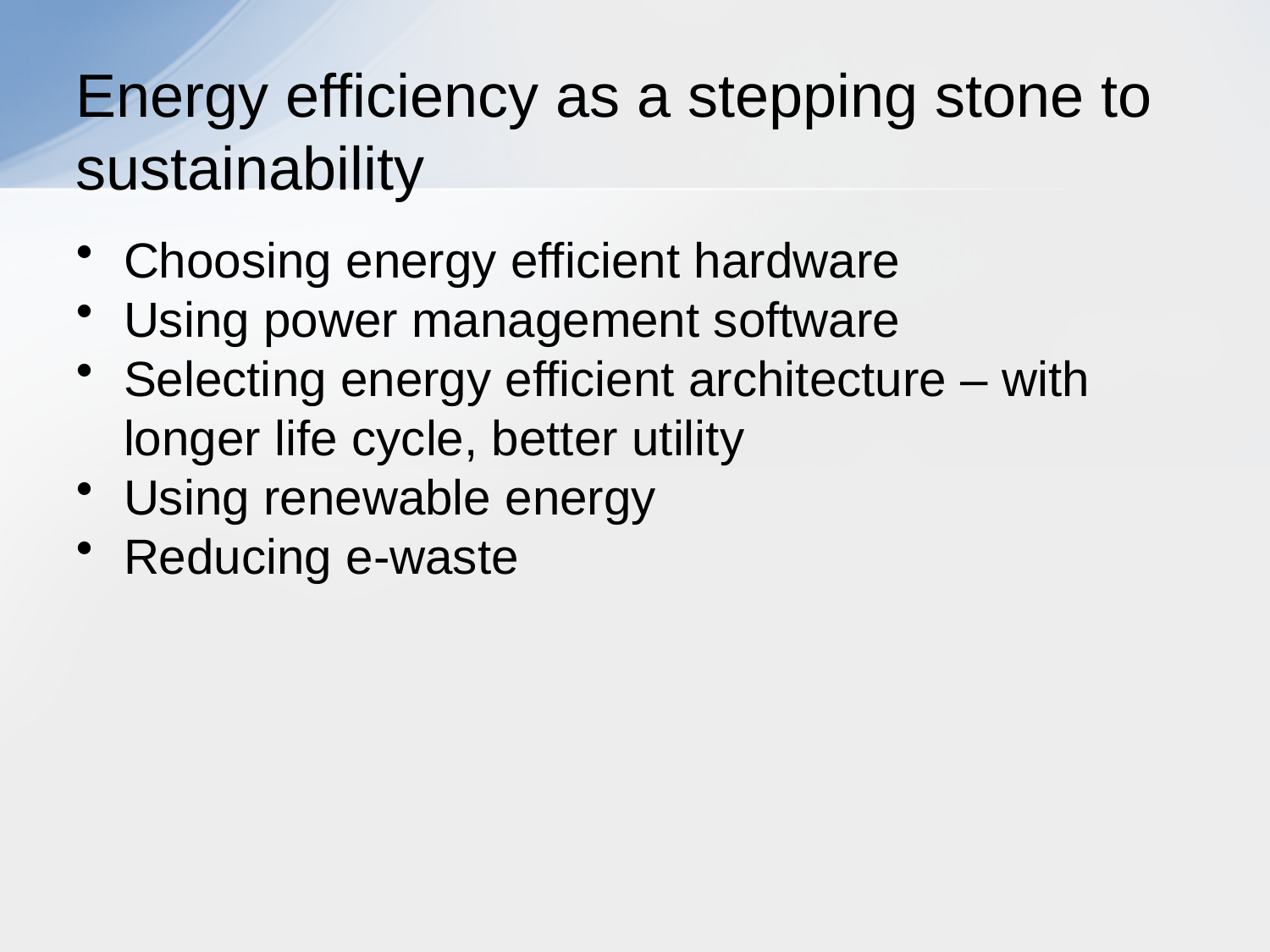

# Energy efficiency as a stepping stone to sustainability
Choosing energy efficient hardware
Using power management software
Selecting energy efficient architecture – with longer life cycle, better utility
Using renewable energy
Reducing e-waste